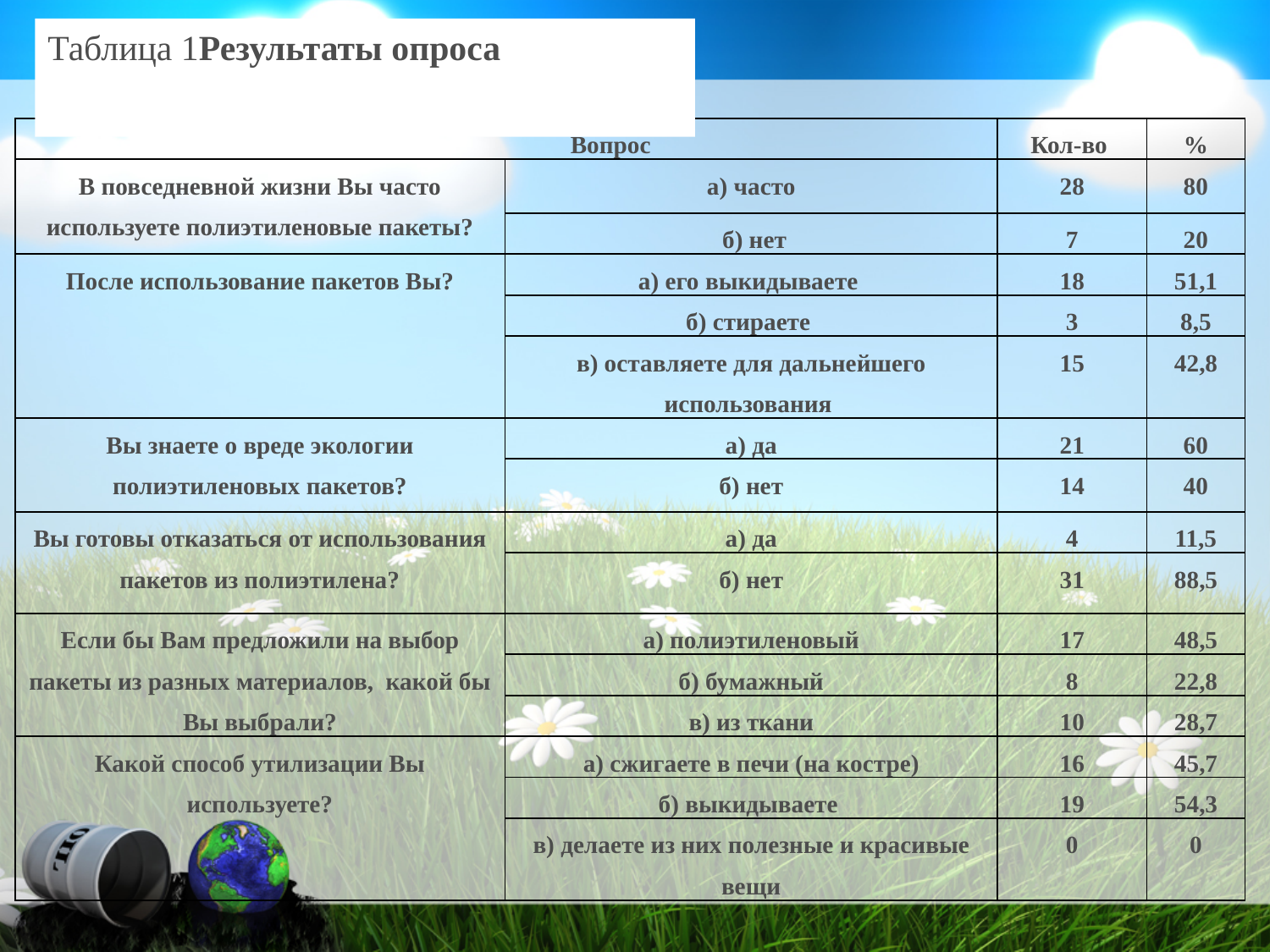

Таблица 1Результаты опроса

| Вопрос |  | Кол-во | % |
| --- | --- | --- | --- |
| В повседневной жизни Вы часто используете полиэтиленовые пакеты? | а) часто | 28 | 80 |
|  | б) нет | 7 | 20 |
| После использование пакетов Вы? | а) его выкидываете | 18 | 51,1 |
|  | б) стираете | 3 | 8,5 |
|  | в) оставляете для дальнейшего использования | 15 | 42,8 |
| Вы знаете о вреде экологии полиэтиленовых пакетов? | а) да | 21 | 60 |
|  | б) нет | 14 | 40 |
| Вы готовы отказаться от использования пакетов из полиэтилена? | а) да | 4 | 11,5 |
|  | б) нет | 31 | 88,5 |
| Если бы Вам предложили на выбор пакеты из разных материалов, какой бы Вы выбрали? | а) полиэтиленовый | 17 | 48,5 |
|  | б) бумажный | 8 | 22,8 |
|  | в) из ткани | 10 | 28,7 |
| Какой способ утилизации Вы используете? | а) сжигаете в печи (на костре) | 16 | 45,7 |
|  | б) выкидываете | 19 | 54,3 |
|  | в) делаете из них полезные и красивые вещи | 0 | 0 |